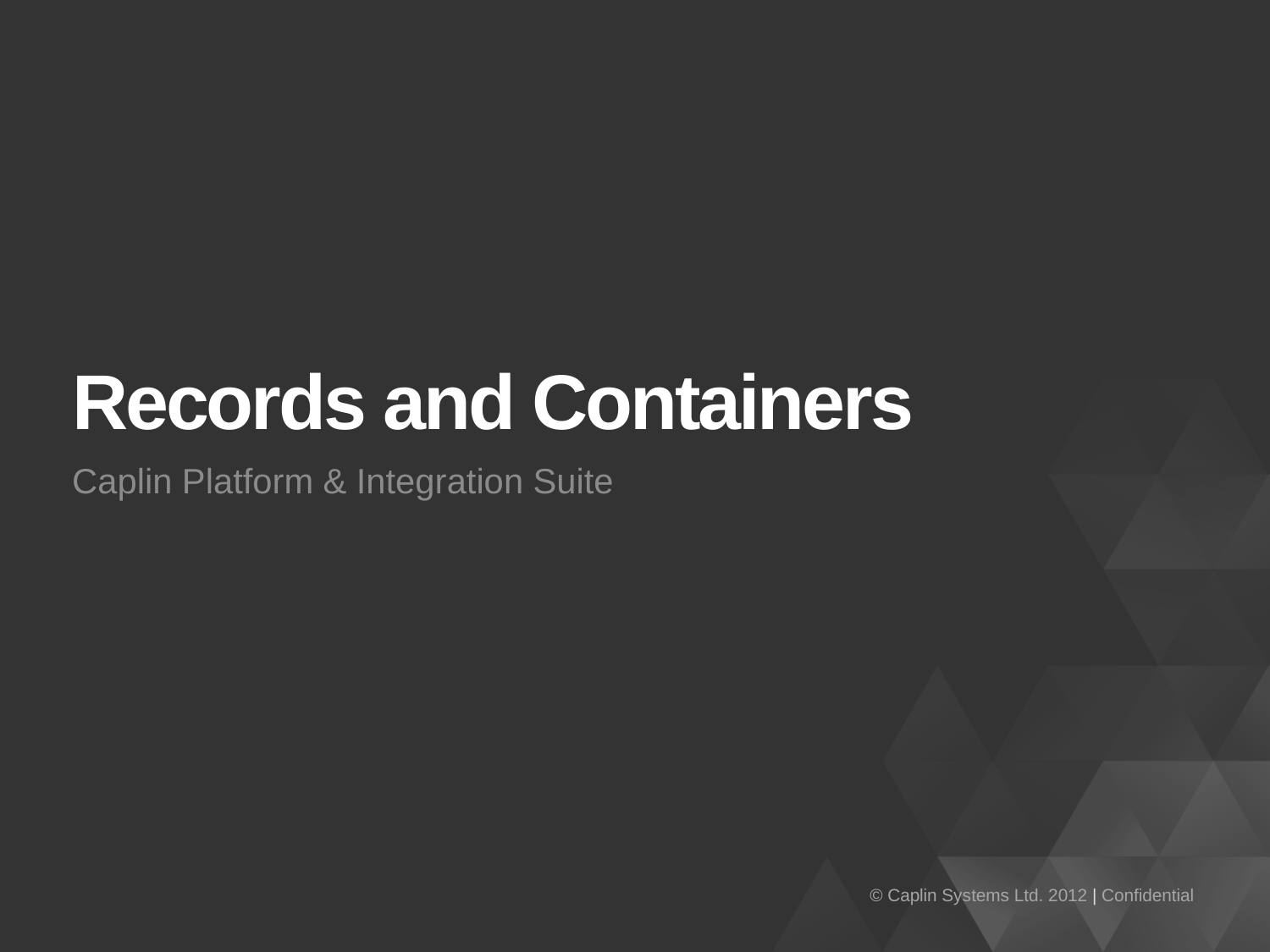

# Records and Containers
Caplin Platform & Integration Suite